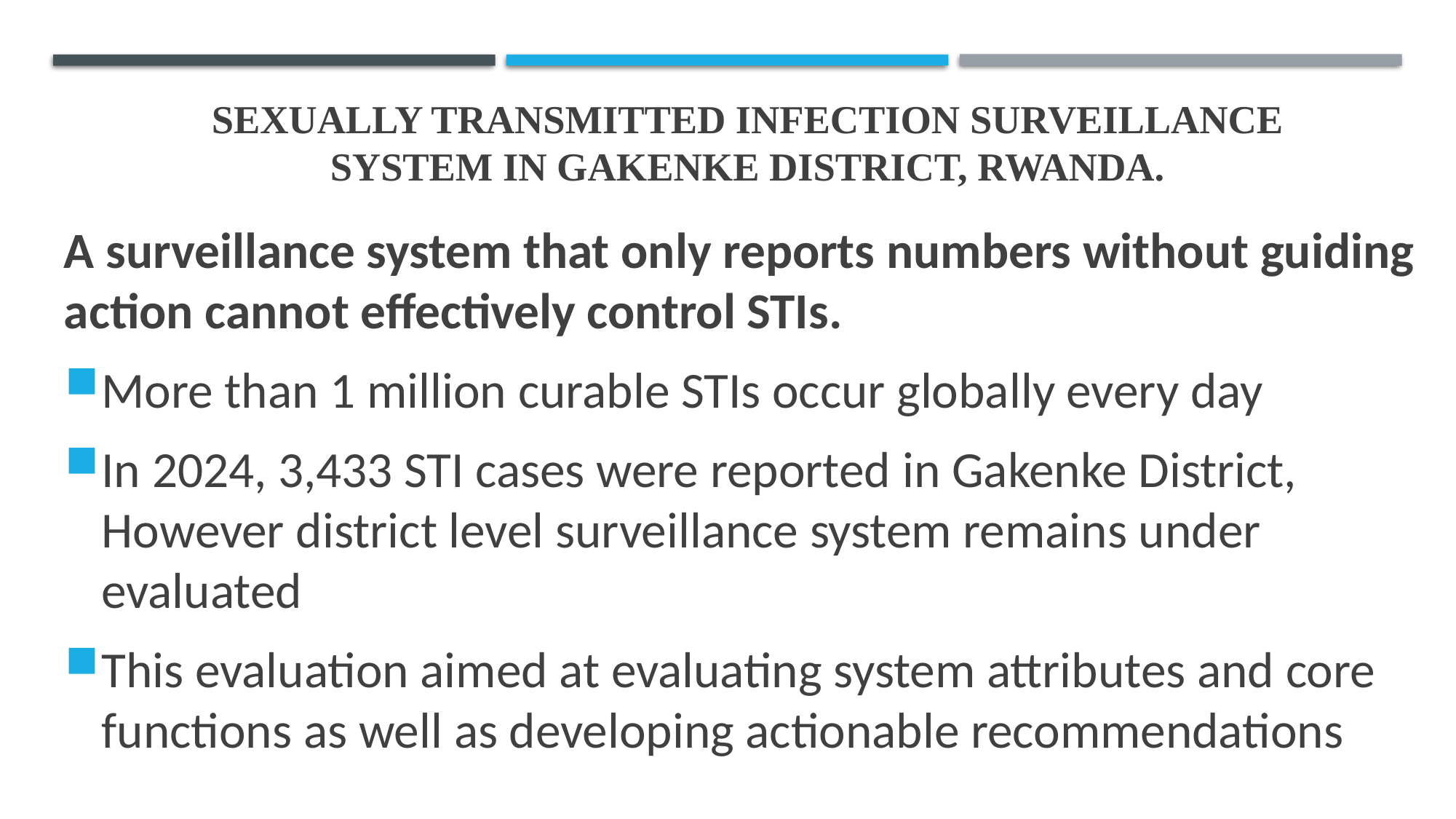

# SEXUALLY TRANSMITTED INFECTION SURVEILLANCE SYSTEM IN GAKENKE DISTRICT, RWANDA.
A surveillance system that only reports numbers without guiding action cannot effectively control STIs.
More than 1 million curable STIs occur globally every day
In 2024, 3,433 STI cases were reported in Gakenke District, However district level surveillance system remains under evaluated
This evaluation aimed at evaluating system attributes and core functions as well as developing actionable recommendations